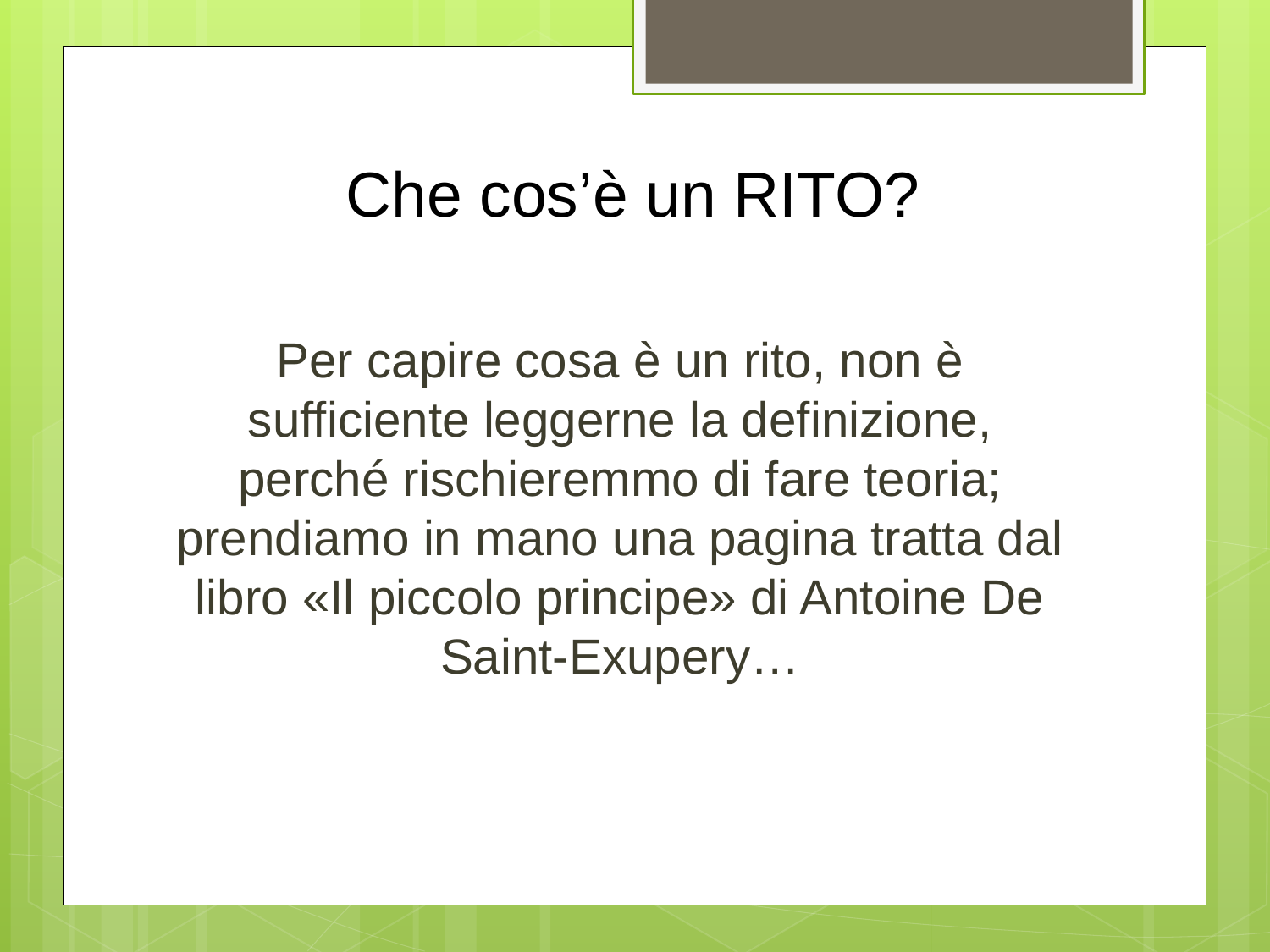

# Che cos’è un RITO?
Per capire cosa è un rito, non è sufficiente leggerne la definizione, perché rischieremmo di fare teoria; prendiamo in mano una pagina tratta dal libro «Il piccolo principe» di Antoine De Saint-Exupery…